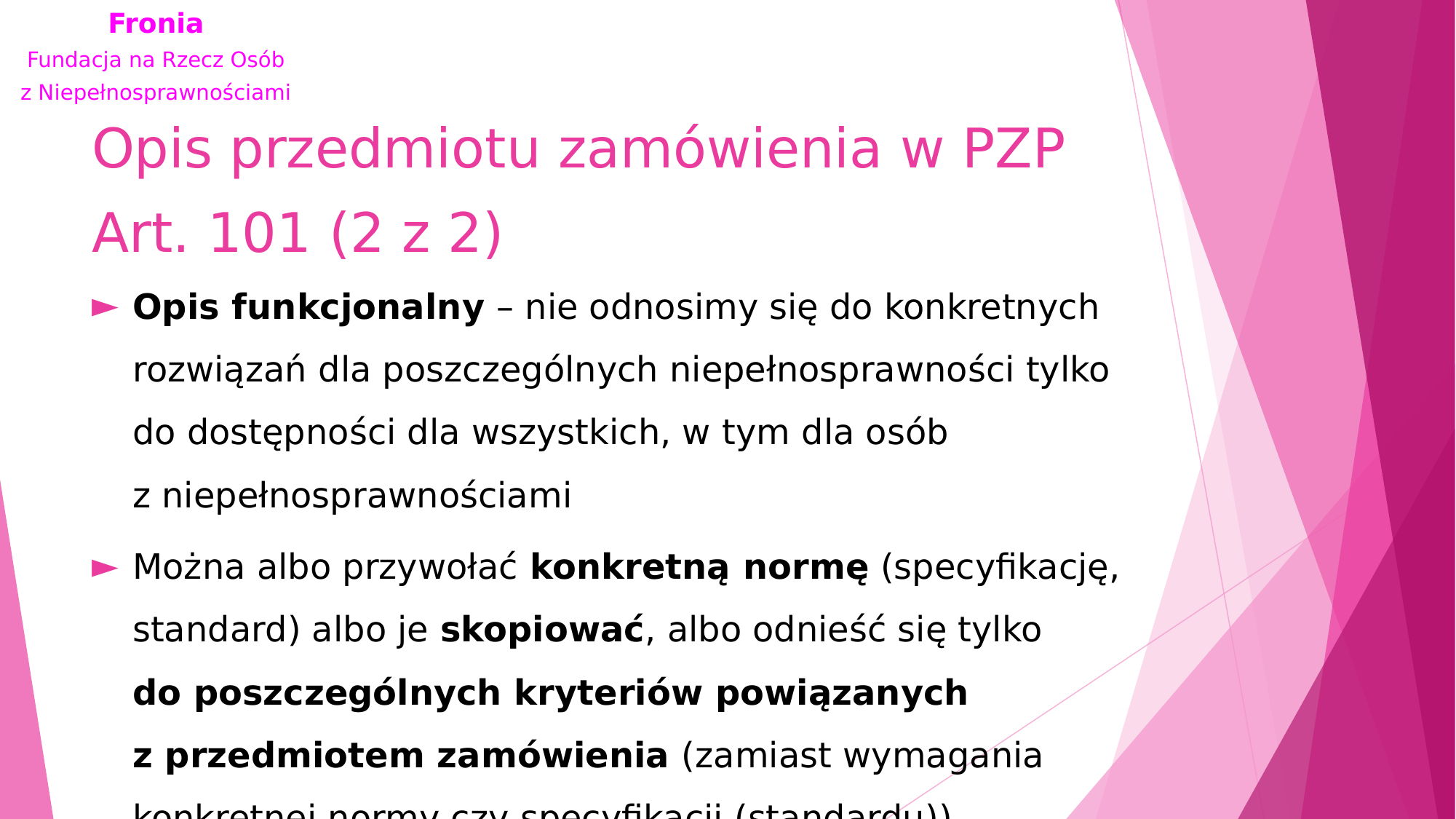

# Opis przedmiotu zamówienia w PZP Art. 101 (2 z 2)
Opis funkcjonalny – nie odnosimy się do konkretnych rozwiązań dla poszczególnych niepełnosprawności tylko do dostępności dla wszystkich, w tym dla osób z niepełnosprawnościami
Można albo przywołać konkretną normę (specyfikację, standard) albo je skopiować, albo odnieść się tylko do poszczególnych kryteriów powiązanych z przedmiotem zamówienia (zamiast wymagania konkretnej normy czy specyfikacji (standardu))